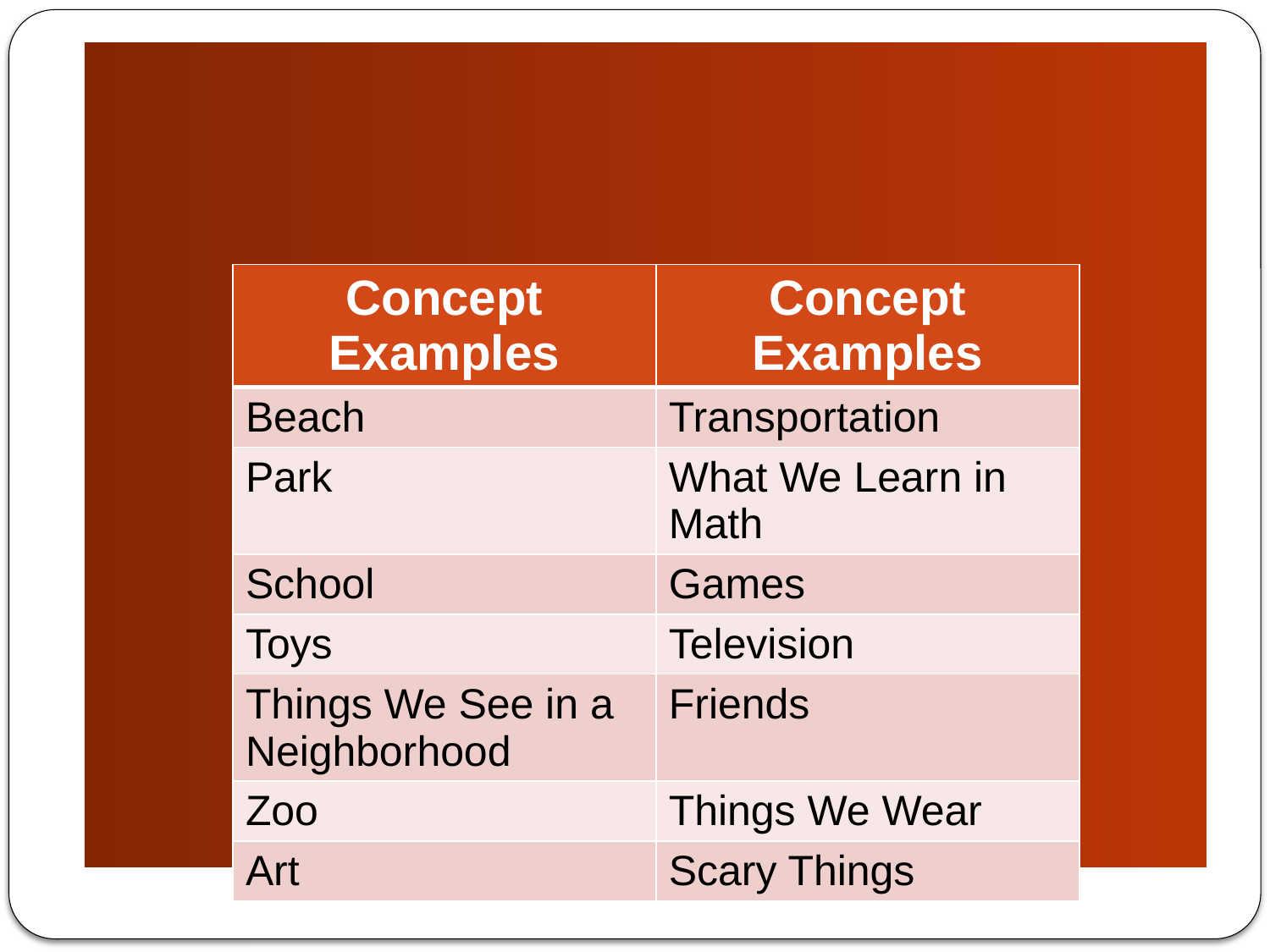

# Concept Mapping Activity
| Concept Examples | Concept Examples |
| --- | --- |
| Beach | Transportation |
| Park | What We Learn in Math |
| School | Games |
| Toys | Television |
| Things We See in a Neighborhood | Friends |
| Zoo | Things We Wear |
| Art | Scary Things |